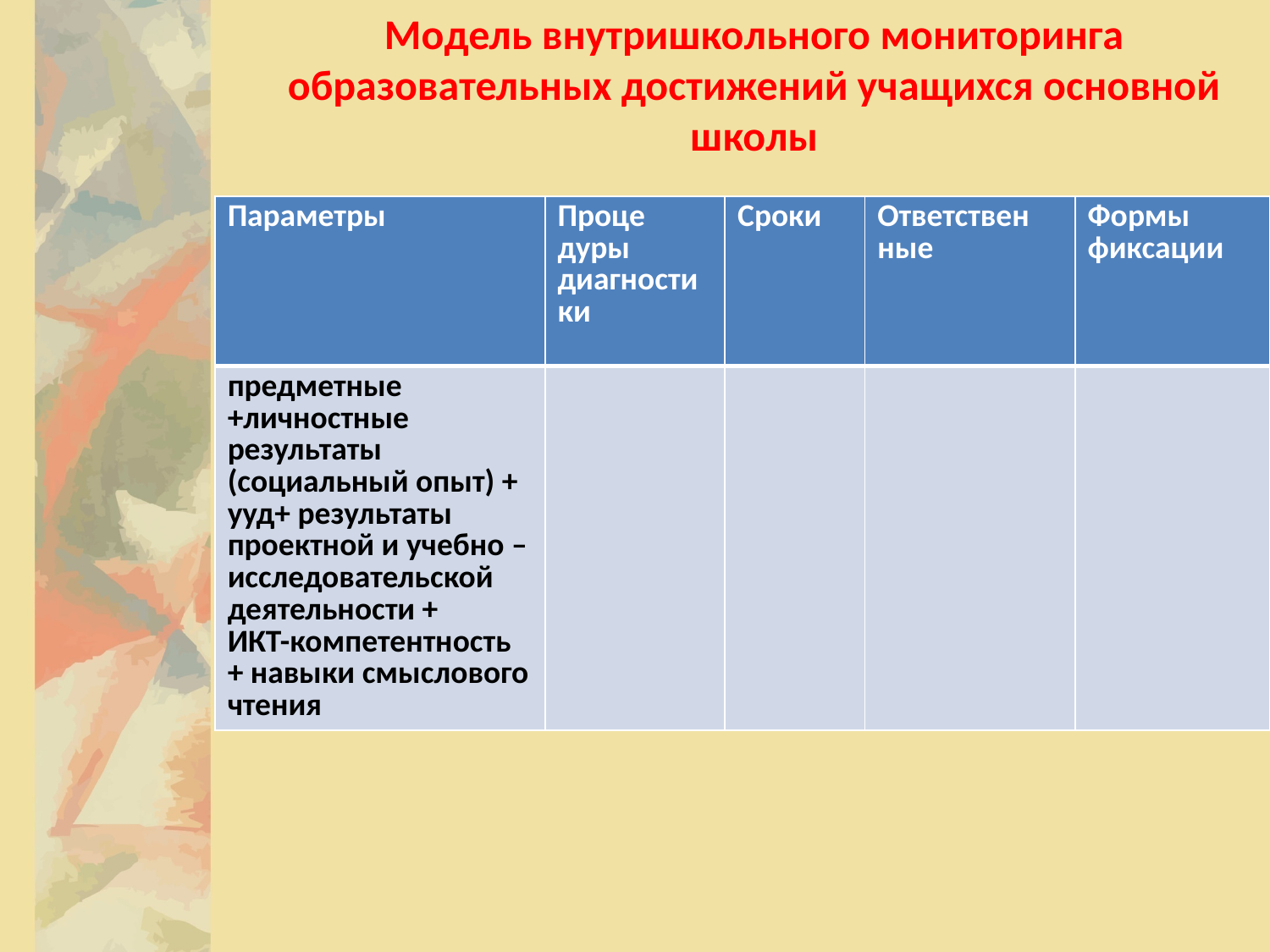

# Модель внутришкольного мониторинга образовательных достижений учащихся основной школы
| Параметры | Проце дуры диагностики | Сроки | Ответствен ные | Формы фиксации |
| --- | --- | --- | --- | --- |
| предметные +личностные результаты (социальный опыт) + ууд+ результаты проектной и учебно – исследовательской деятельности + ИКТ-компетентность + навыки смыслового чтения |  |  |  |  |